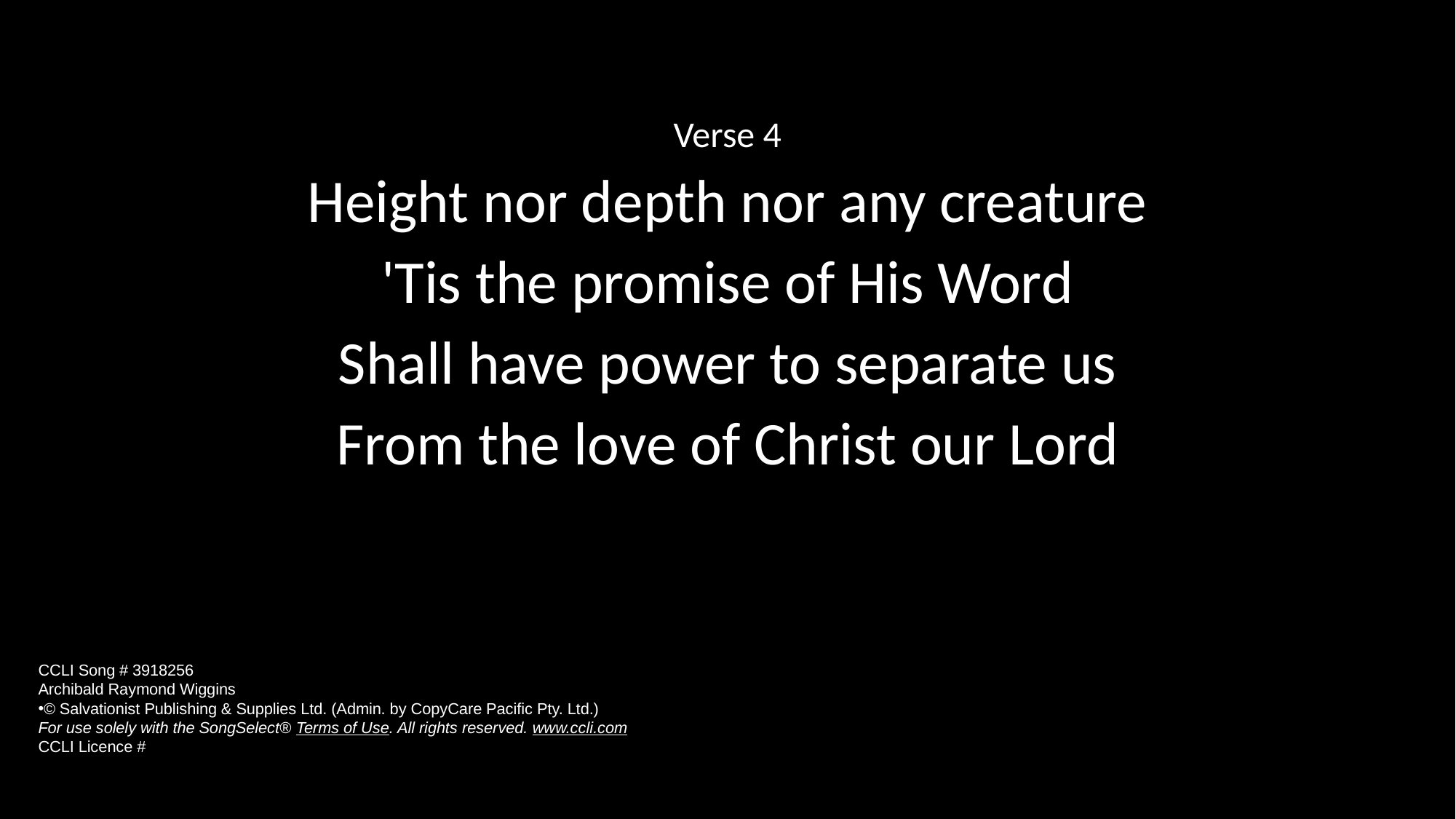

Verse 4
Height nor depth nor any creature
'Tis the promise of His Word
Shall have power to separate us
From the love of Christ our Lord
CCLI Song # 3918256
Archibald Raymond Wiggins
© Salvationist Publishing & Supplies Ltd. (Admin. by CopyCare Pacific Pty. Ltd.)
For use solely with the SongSelect® Terms of Use. All rights reserved. www.ccli.com
CCLI Licence #